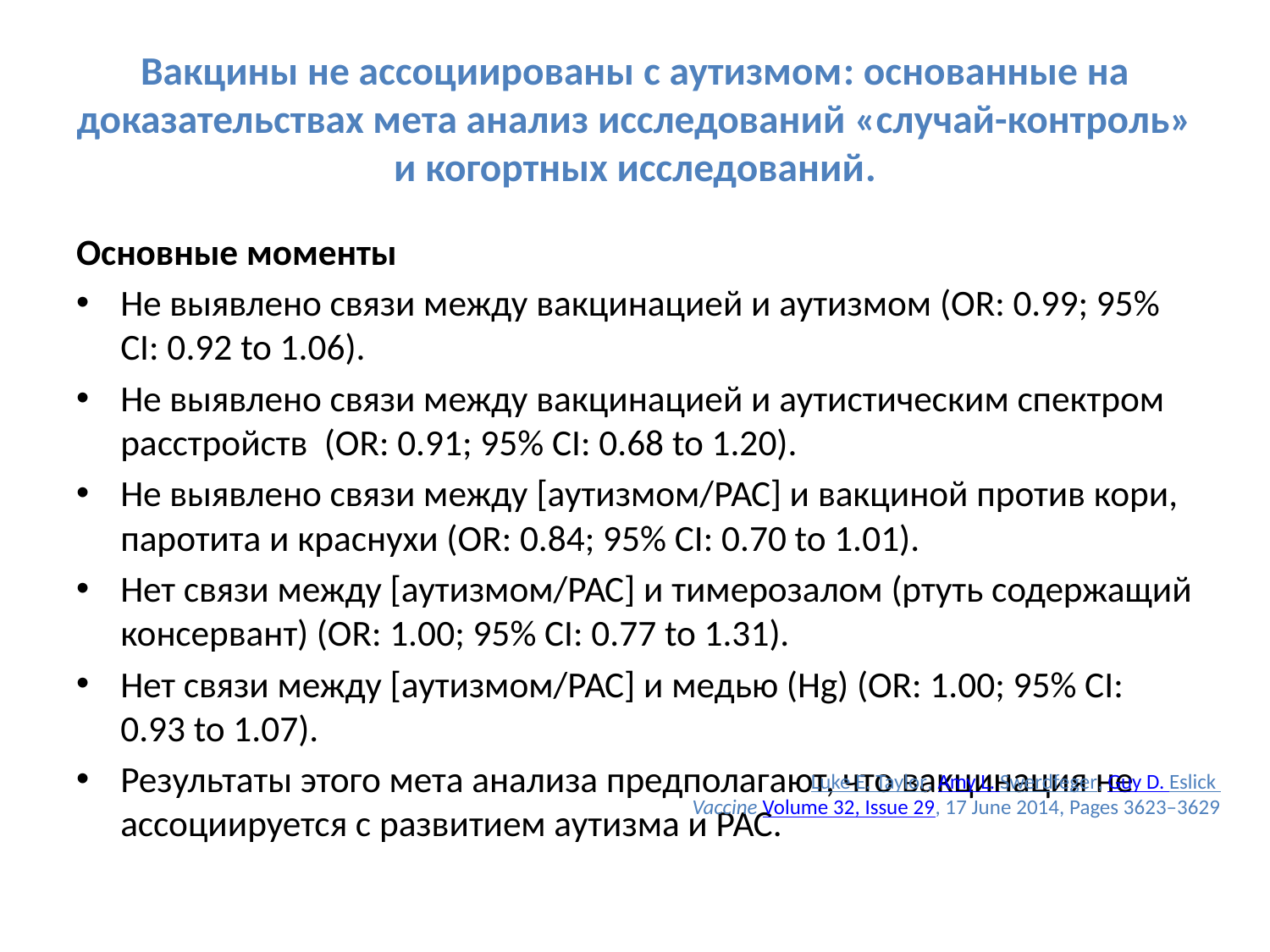

# Вакцины не ассоциированы с аутизмом: основанные на доказательствах мета анализ исследований «случай-контроль» и когортных исследований.
Основные моменты
Не выявлено связи между вакцинацией и аутизмом (OR: 0.99; 95% CI: 0.92 to 1.06).
Не выявлено связи между вакцинацией и аутистическим спектром расстройств  (OR: 0.91; 95% CI: 0.68 to 1.20).
Не выявлено связи между [аутизмом/РАС] и вакциной против кори, паротита и краснухи (OR: 0.84; 95% CI: 0.70 to 1.01).
Нет связи между [аутизмом/РАС] и тимерозалом (ртуть содержащий консервант) (OR: 1.00; 95% CI: 0.77 to 1.31).
Нет связи между [аутизмом/РАС] и медью (Hg) (OR: 1.00; 95% CI: 0.93 to 1.07).
Результаты этого мета анализа предполагают, что вакцинация не ассоциируется с развитием аутизма и РАС.

Luke E. Taylor, Amy L. Swerdfeger, Guy D. Eslick
Vaccine Volume 32, Issue 29, 17 June 2014, Pages 3623–3629